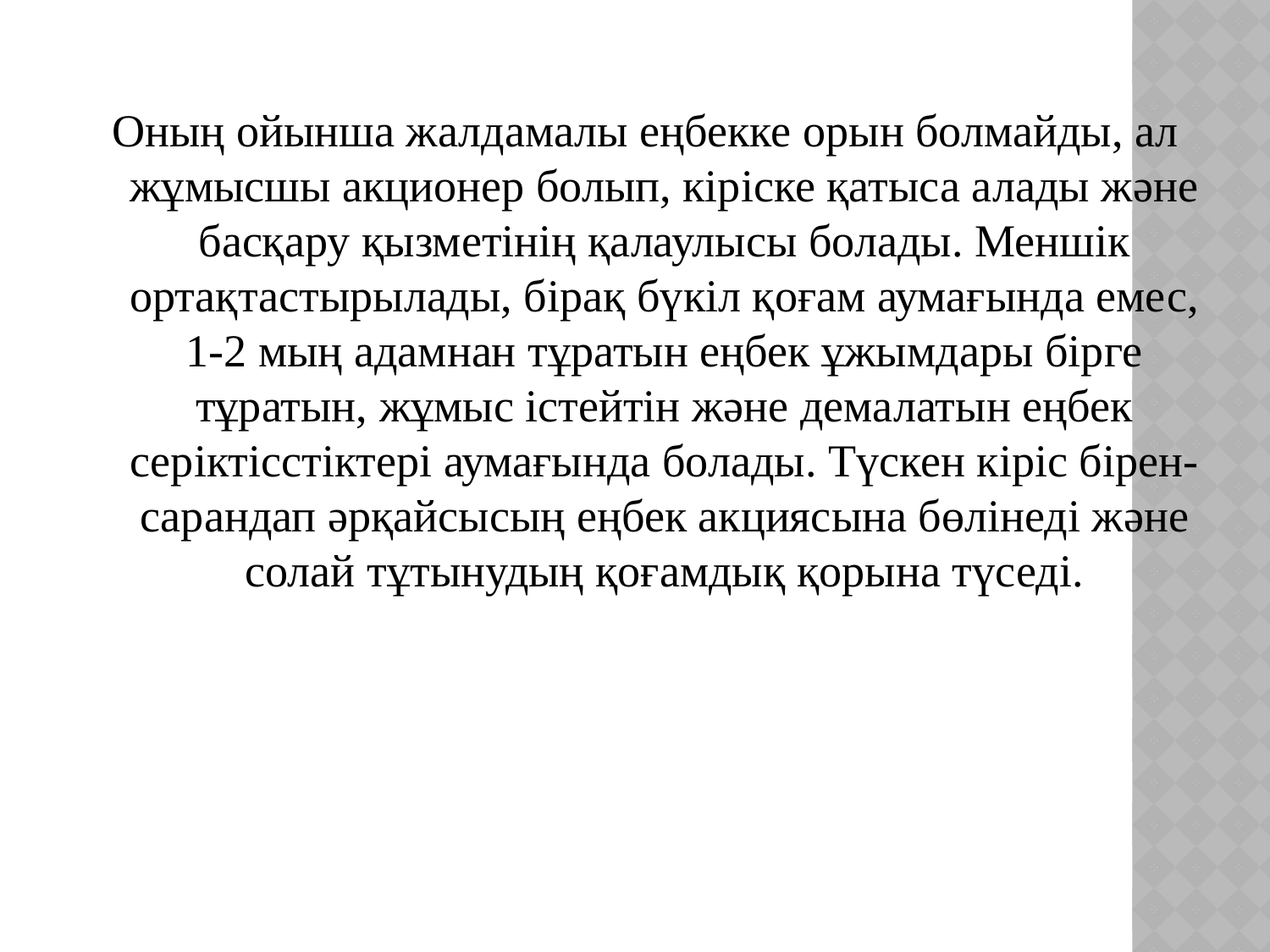

Оның ойынша жалдамалы еңбекке орын болмайды, ал жұмысшы акционер болып, кіріске қатыса алады және басқару қызметінің қалаулысы болады. Меншік ортақтастырылады, бірақ бүкіл қоғам аумағында емес, 1-2 мың адамнан тұратын еңбек ұжымдары бірге тұратын, жұмыс істейтін және демалатын еңбек серіктісстіктері аумағында болады. Түскен кіріс бірен-сарандап әрқайсысың еңбек акциясына бөлінеді және солай тұтынудың қоғамдық қорына түседі.